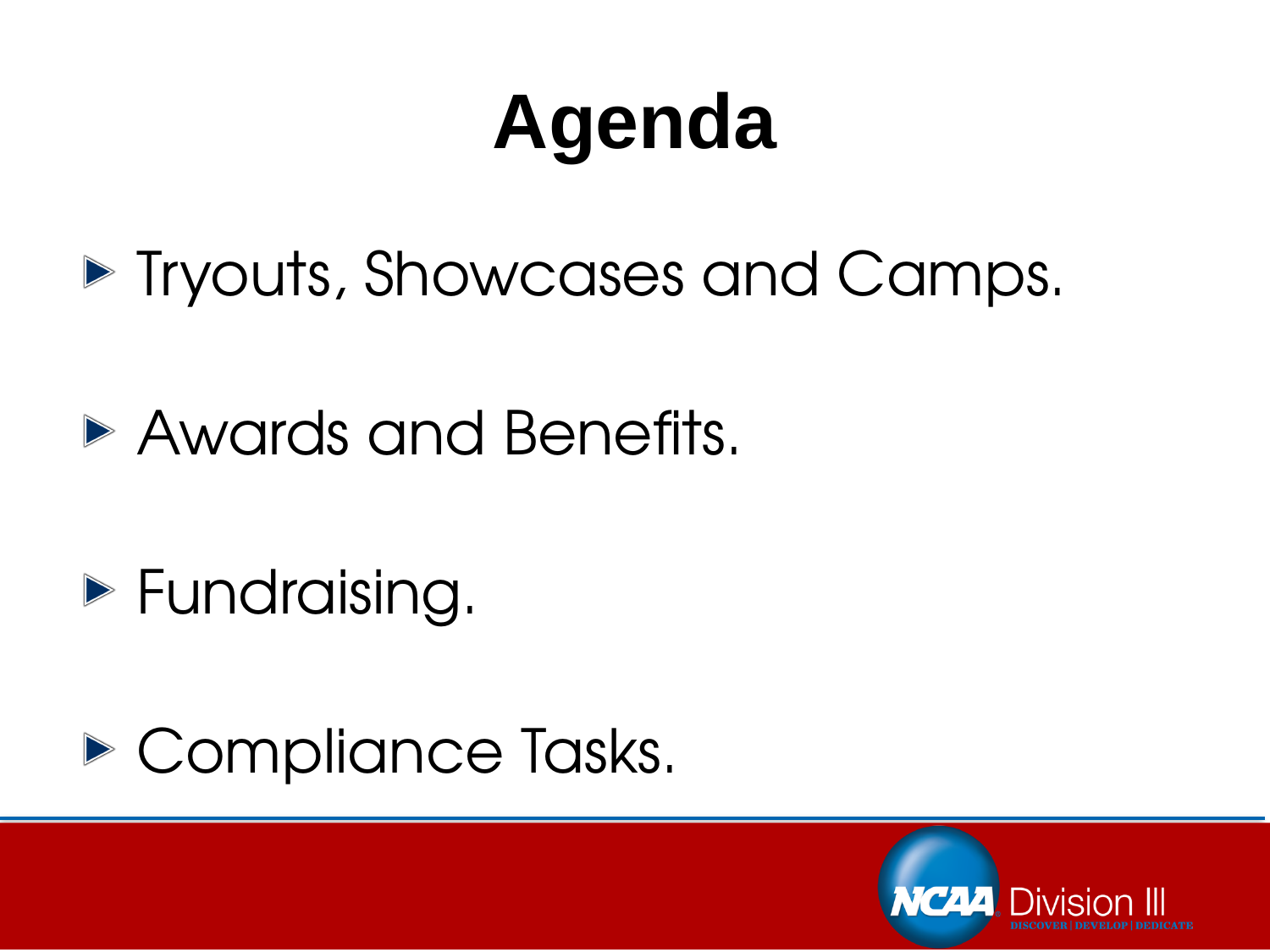

# Agenda
Tryouts, Showcases and Camps.

Awards and Benefits.

Fundraising.

Compliance Tasks.